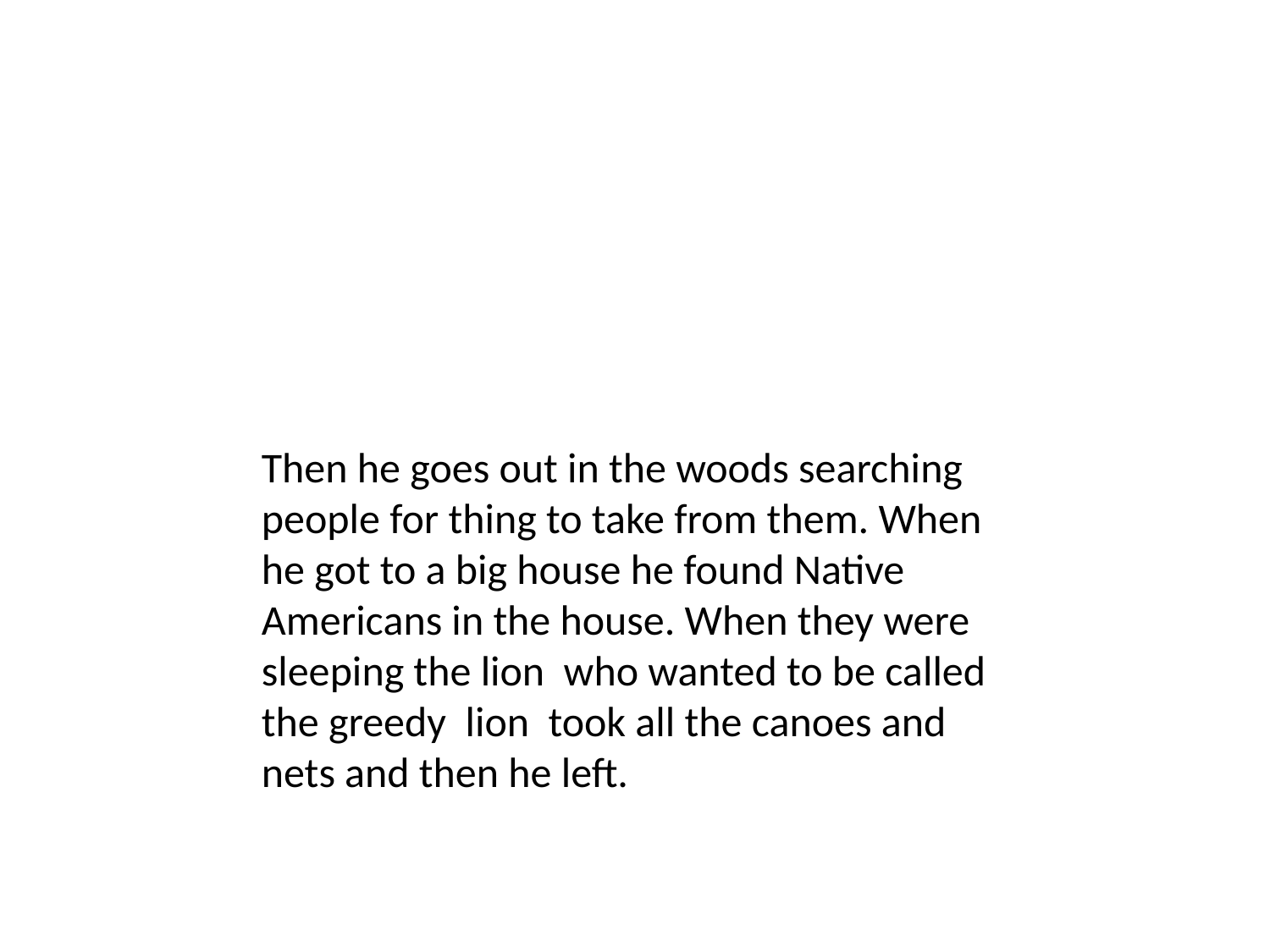

Then he goes out in the woods searching people for thing to take from them. When he got to a big house he found Native Americans in the house. When they were  sleeping the lion  who wanted to be called the greedy  lion  took all the canoes and nets and then he left.